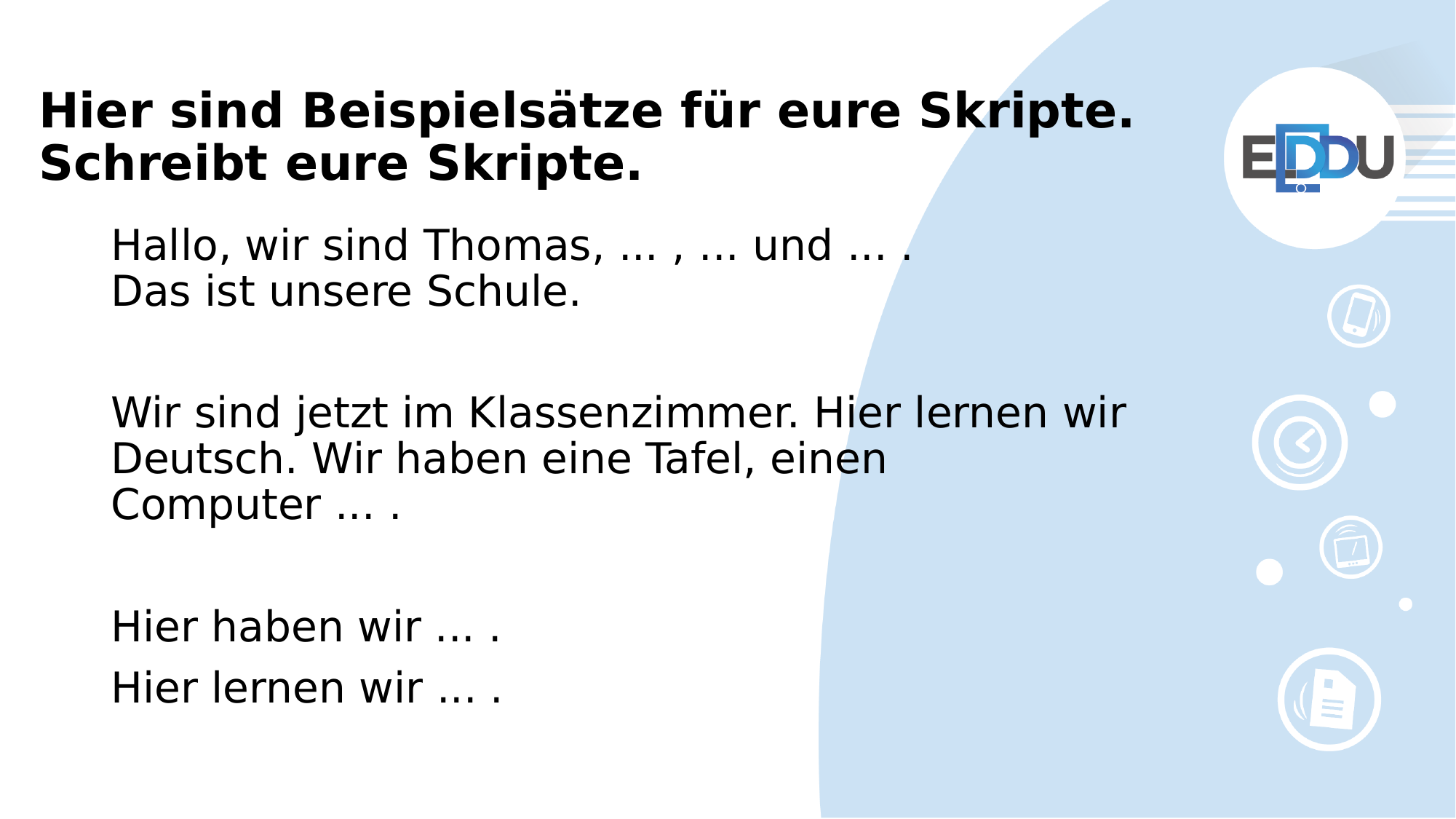

# Hier sind Beispielsätze für eure Skripte. Schreibt eure Skripte.
Hallo, wir sind Thomas, ... , ... und ... .
Das ist unsere Schule.

Wir sind jetzt im Klassenzimmer. Hier lernen wir Deutsch. Wir haben eine Tafel, einen Computer ... .

Hier haben wir ... .
Hier lernen wir ... .